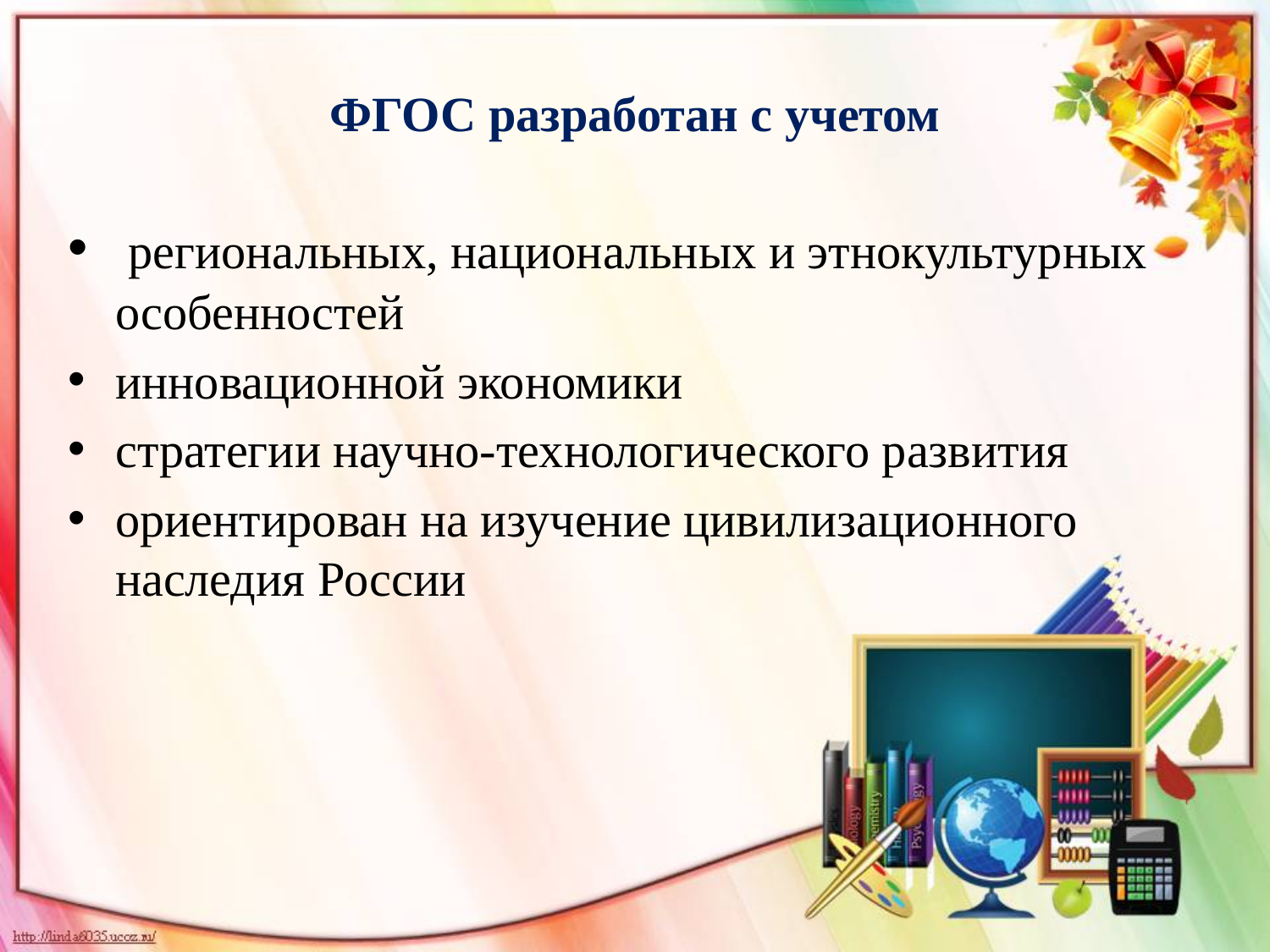

# ФГОС разработан с учетом
 региональных, национальных и этнокультурных особенностей
инновационной экономики
стратегии научно-технологического развития
ориентирован на изучение цивилизационного наследия России